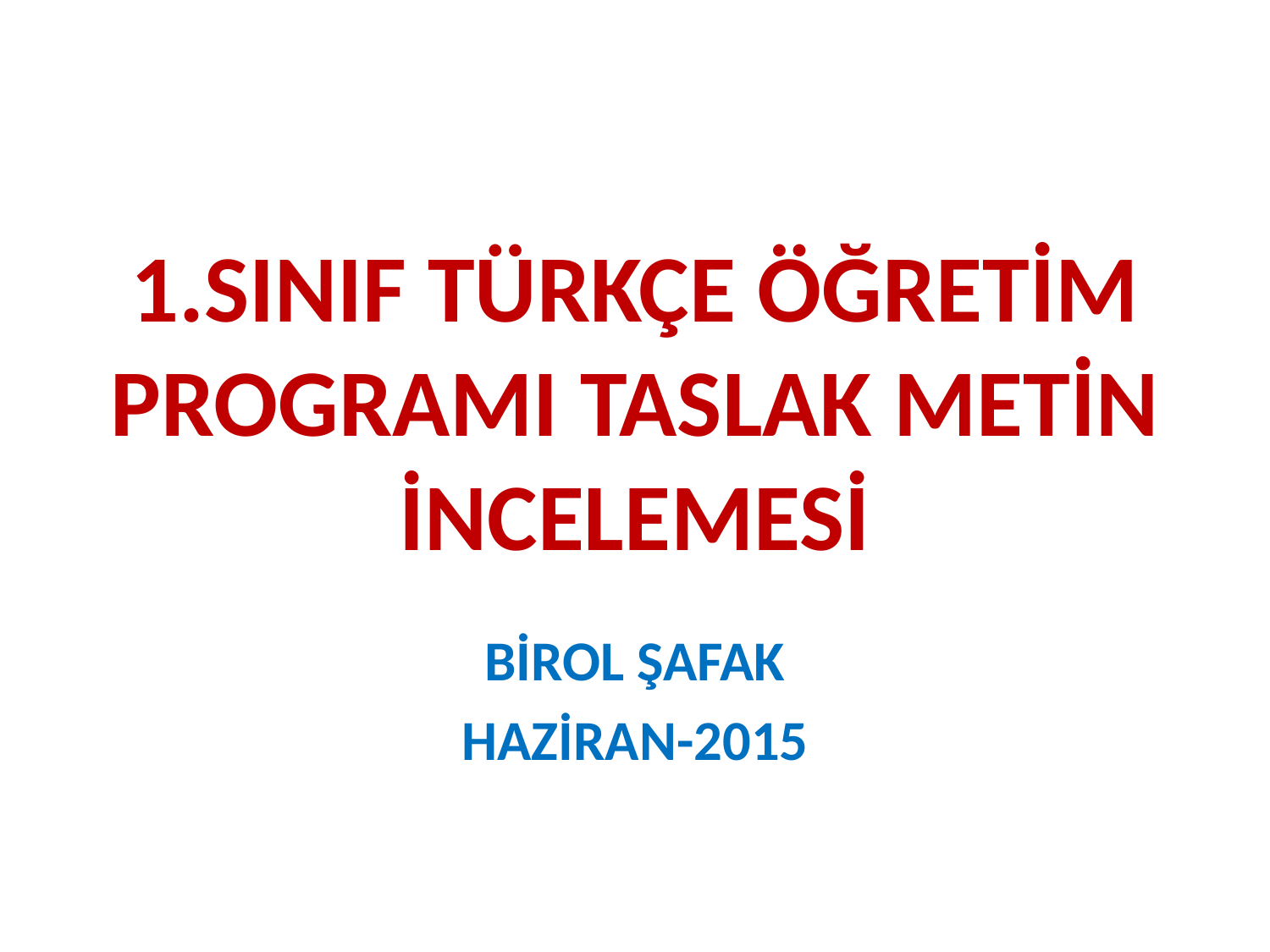

# 1.SINIF TÜRKÇE ÖĞRETİM PROGRAMI TASLAK METİN İNCELEMESİ

BİROL ŞAFAK
HAZİRAN-2015